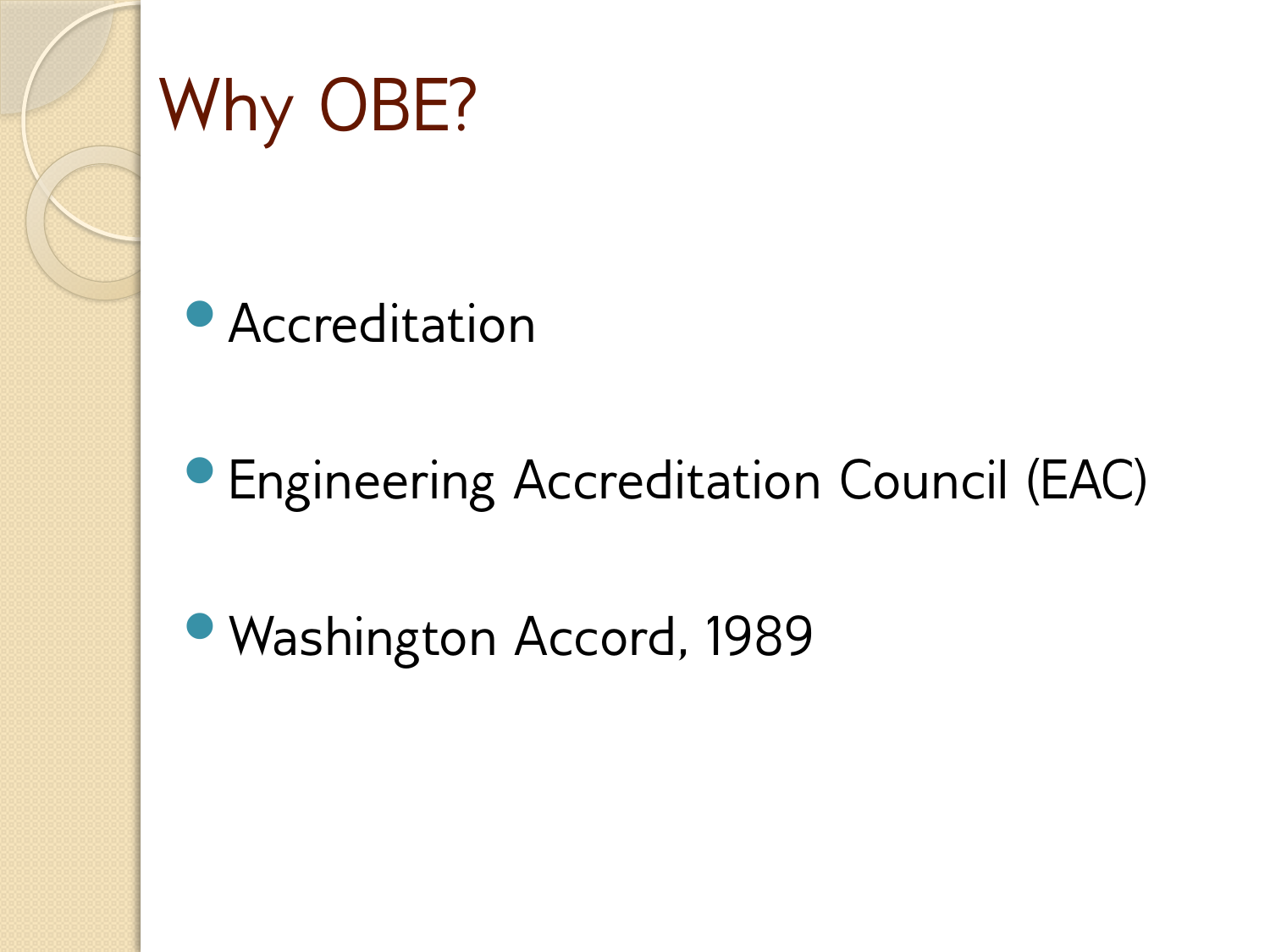

# Why OBE?

Accreditation

Engineering Accreditation Council (EAC)

Washington Accord, 1989